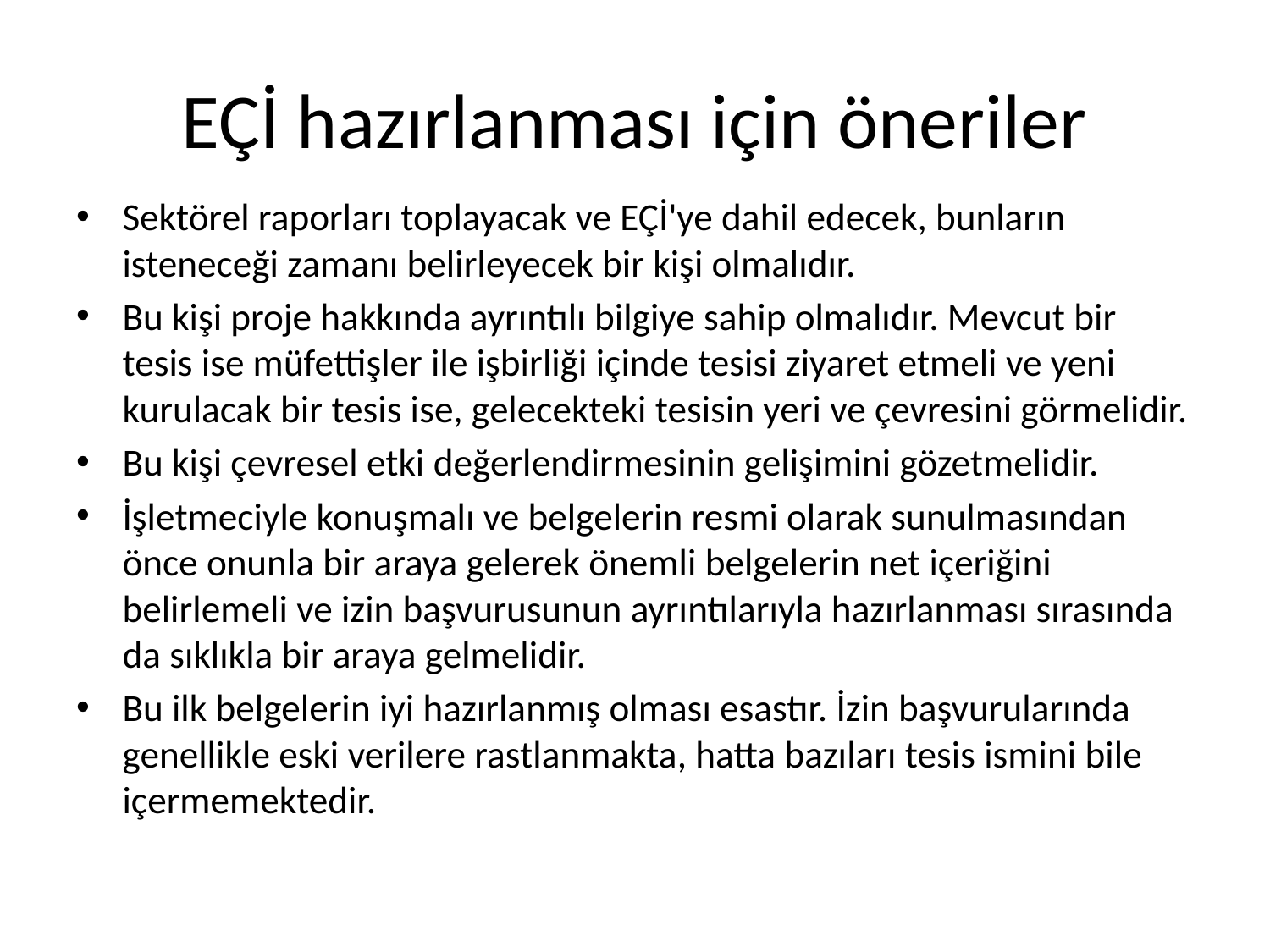

# EÇİ hazırlanması için öneriler
Sektörel raporları toplayacak ve EÇİ'ye dahil edecek, bunların isteneceği zamanı belirleyecek bir kişi olmalıdır.
Bu kişi proje hakkında ayrıntılı bilgiye sahip olmalıdır. Mevcut bir tesis ise müfettişler ile işbirliği içinde tesisi ziyaret etmeli ve yeni kurulacak bir tesis ise, gelecekteki tesisin yeri ve çevresini görmelidir.
Bu kişi çevresel etki değerlendirmesinin gelişimini gözetmelidir.
İşletmeciyle konuşmalı ve belgelerin resmi olarak sunulmasından önce onunla bir araya gelerek önemli belgelerin net içeriğini belirlemeli ve izin başvurusunun ayrıntılarıyla hazırlanması sırasında da sıklıkla bir araya gelmelidir.
Bu ilk belgelerin iyi hazırlanmış olması esastır. İzin başvurularında genellikle eski verilere rastlanmakta, hatta bazıları tesis ismini bile içermemektedir.